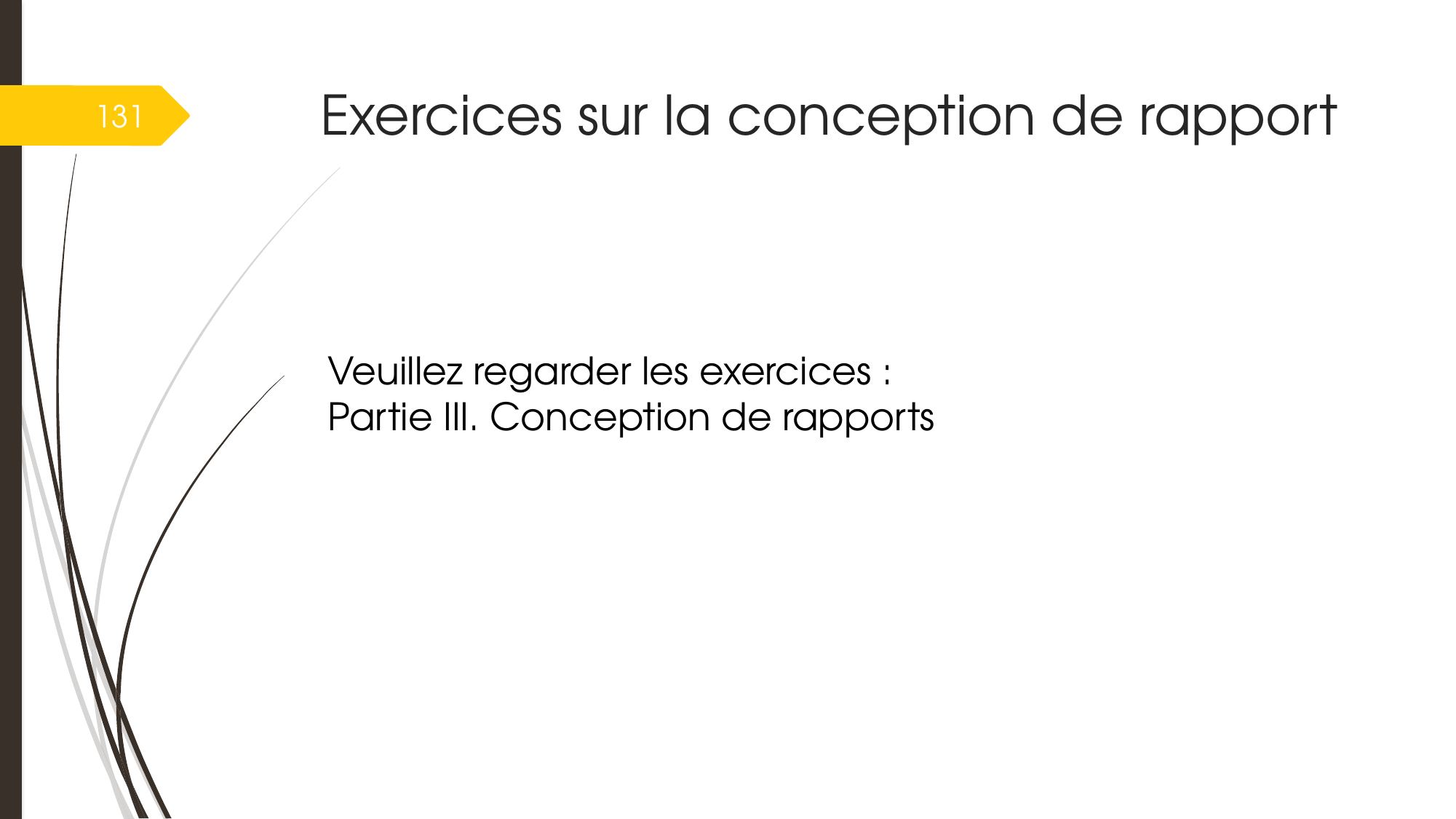

# Exercices sur la conception de rapport
131
Veuillez regarder les exercices :
Partie III. Conception de rapports